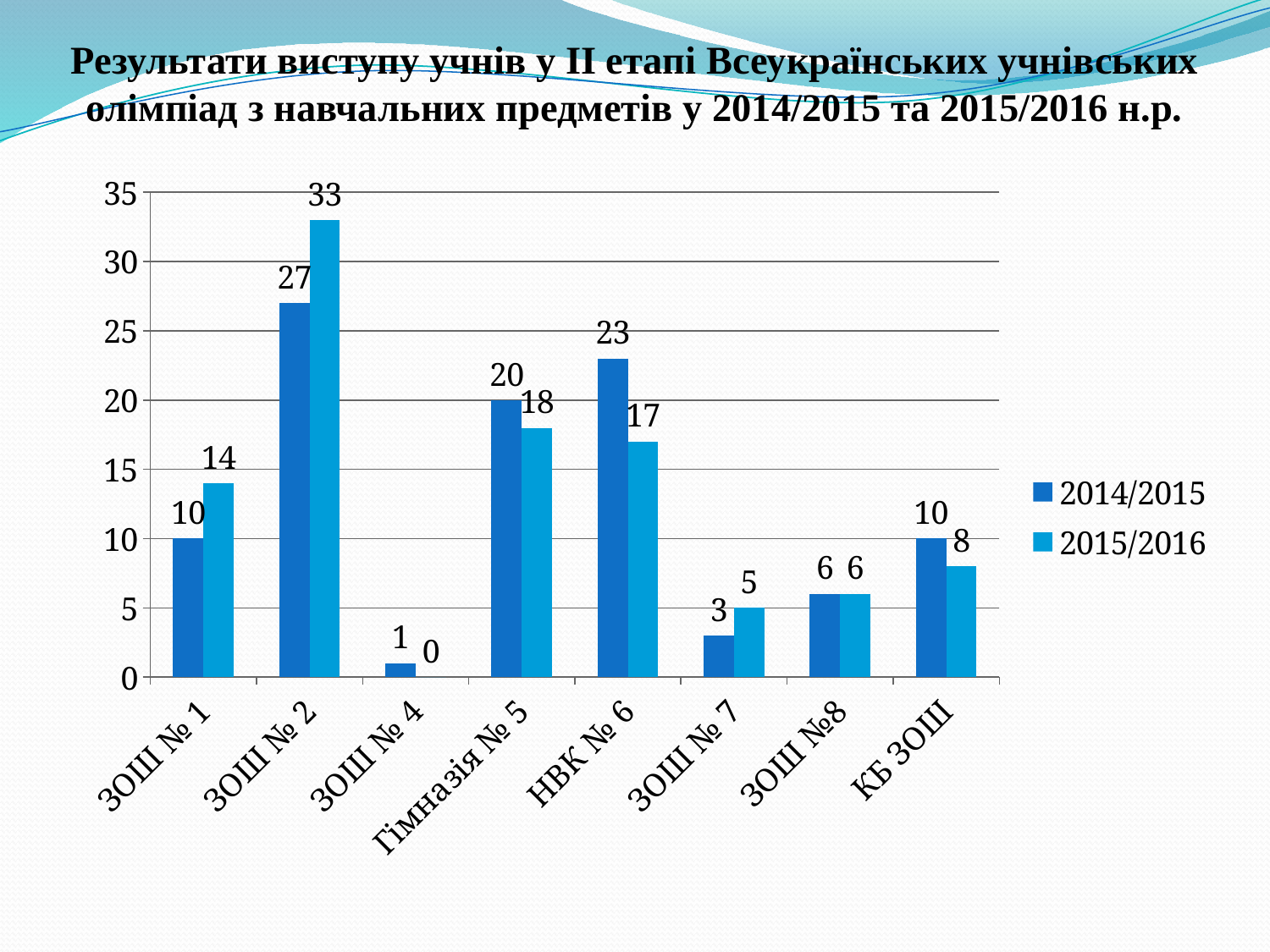

# Результати виступу учнів у ІІ етапі Всеукраїнських учнівських олімпіад з навчальних предметів у 2014/2015 та 2015/2016 н.р.

### Chart

| Category | 2014/2015  | 2015/2016 |
|---|---|---|
| ЗОШ № 1 | 10.0 | 14.0 |
| ЗОШ № 2 | 27.0 | 33.0 |
| ЗОШ № 4 | 1.0 | 0.0 |
| Гімназія № 5 | 20.0 | 18.0 |
| НВК № 6 | 23.0 | 17.0 |
| ЗОШ № 7 | 3.0 | 5.0 |
| ЗОШ №8 | 6.0 | 6.0 |
| КБ ЗОШ | 10.0 | 8.0 |